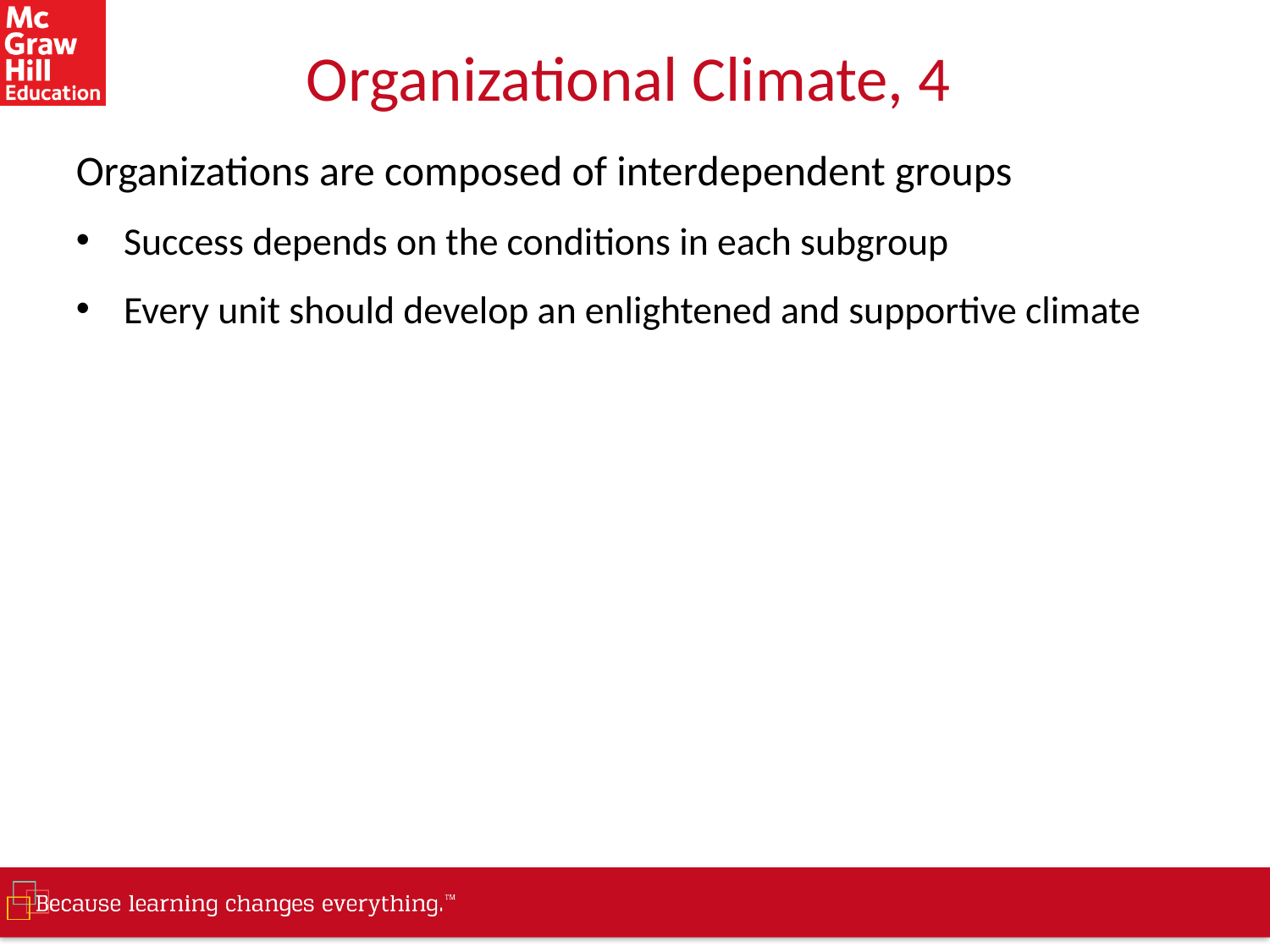

# Organizational Climate, 4
Organizations are composed of interdependent groups
Success depends on the conditions in each subgroup
Every unit should develop an enlightened and supportive climate